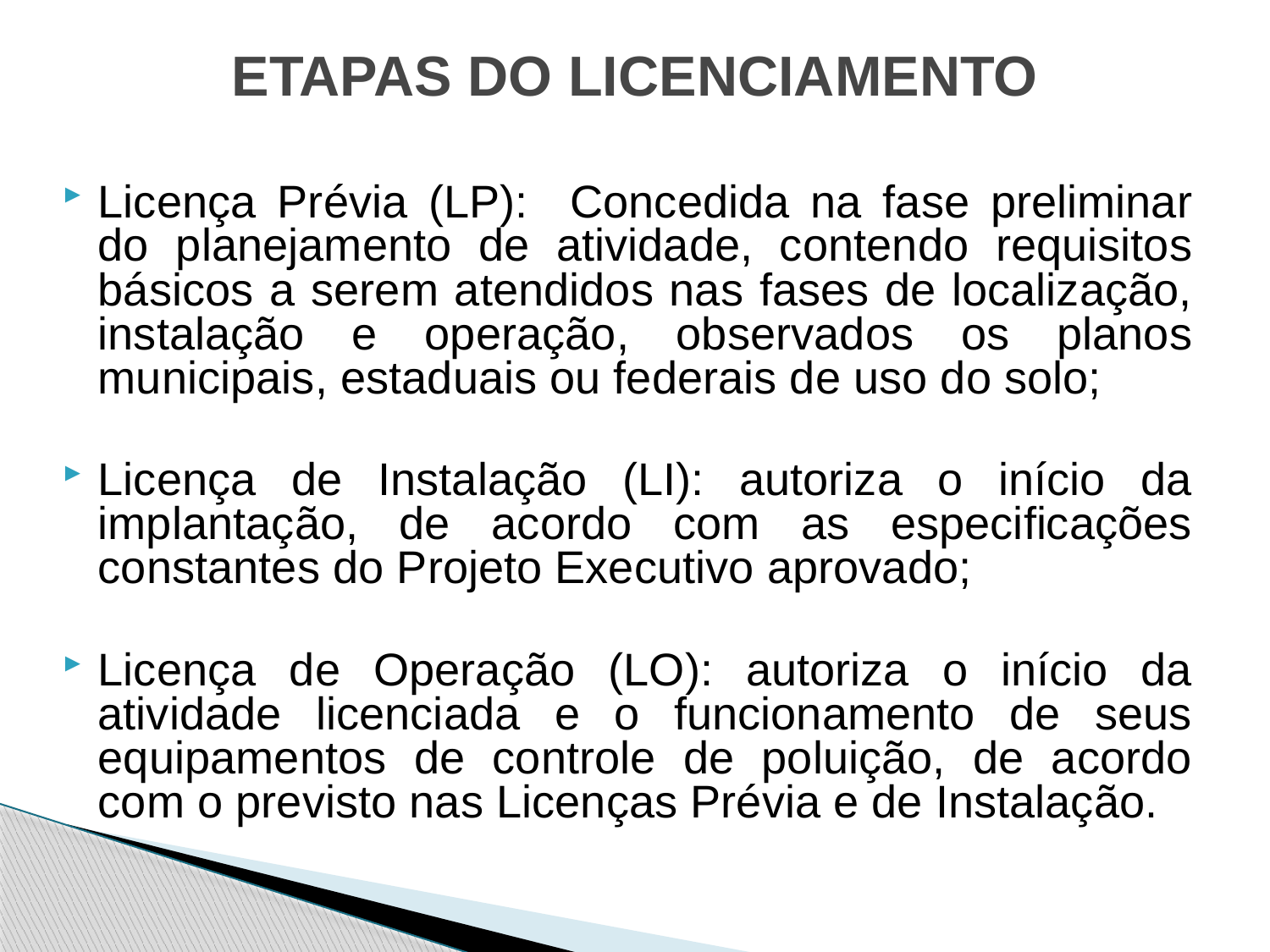

# ETAPAS DO LICENCIAMENTO
Licença Prévia (LP):  Concedida na fase preliminar do planejamento de atividade, contendo requisitos básicos a serem atendidos nas fases de localização, instalação e operação, observados os planos municipais, estaduais ou federais de uso do solo;

Licença de Instalação (LI): autoriza o início da implantação, de acordo com as especificações constantes do Projeto Executivo aprovado;

Licença de Operação (LO): autoriza o início da atividade licenciada e o funcionamento de seus equipamentos de controle de poluição, de acordo com o previsto nas Licenças Prévia e de Instalação.